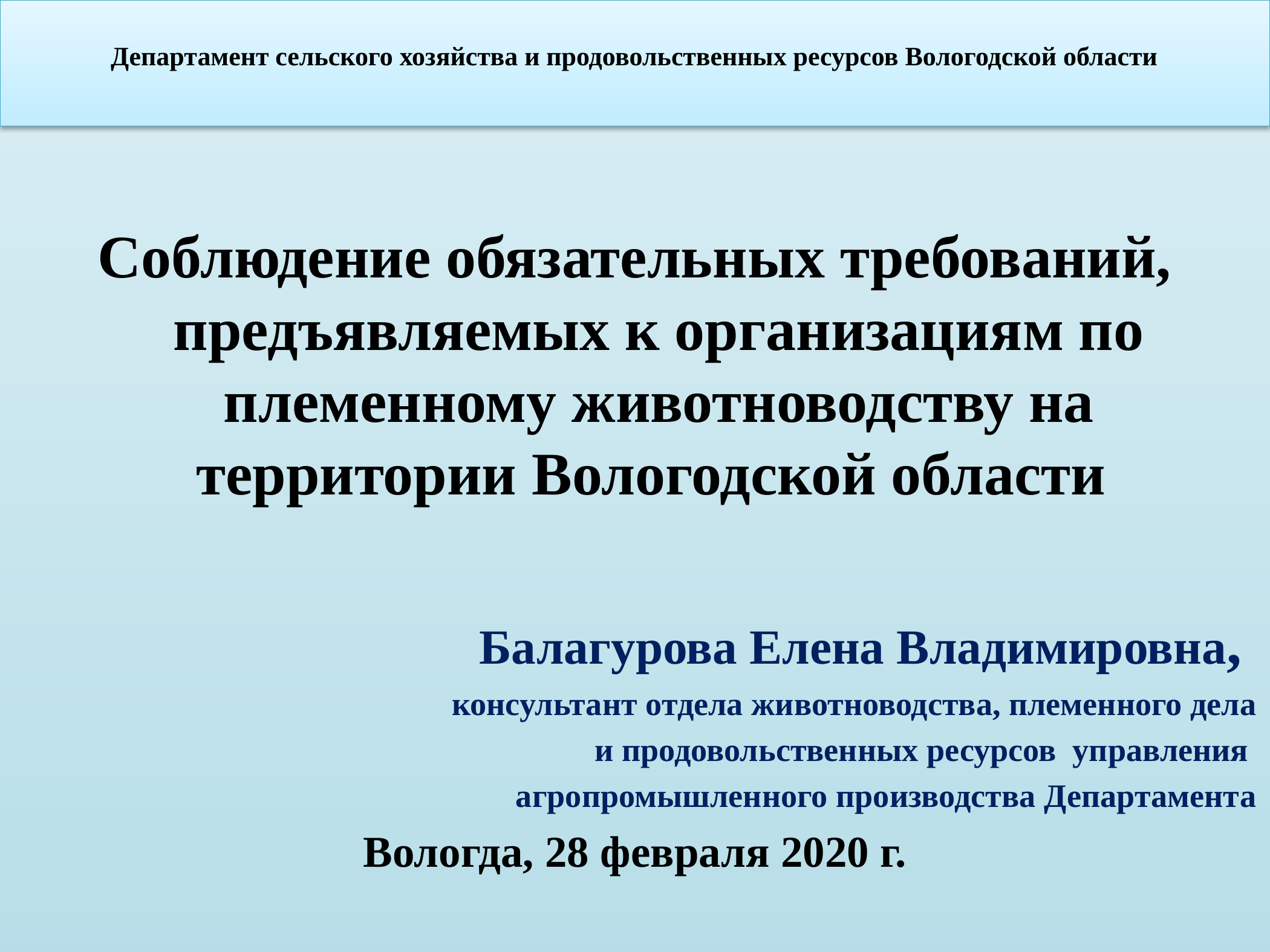

# Департамент сельского хозяйства и продовольственных ресурсов Вологодской области

Соблюдение обязательных требований, предъявляемых к организациям по племенному животноводству на территории Вологодской области

Балагурова Елена Владимировна,
консультант отдела животноводства, племенного дела
 и продовольственных ресурсов  управления
агропромышленного производства Департамента
Вологда, 28 февраля 2020 г.